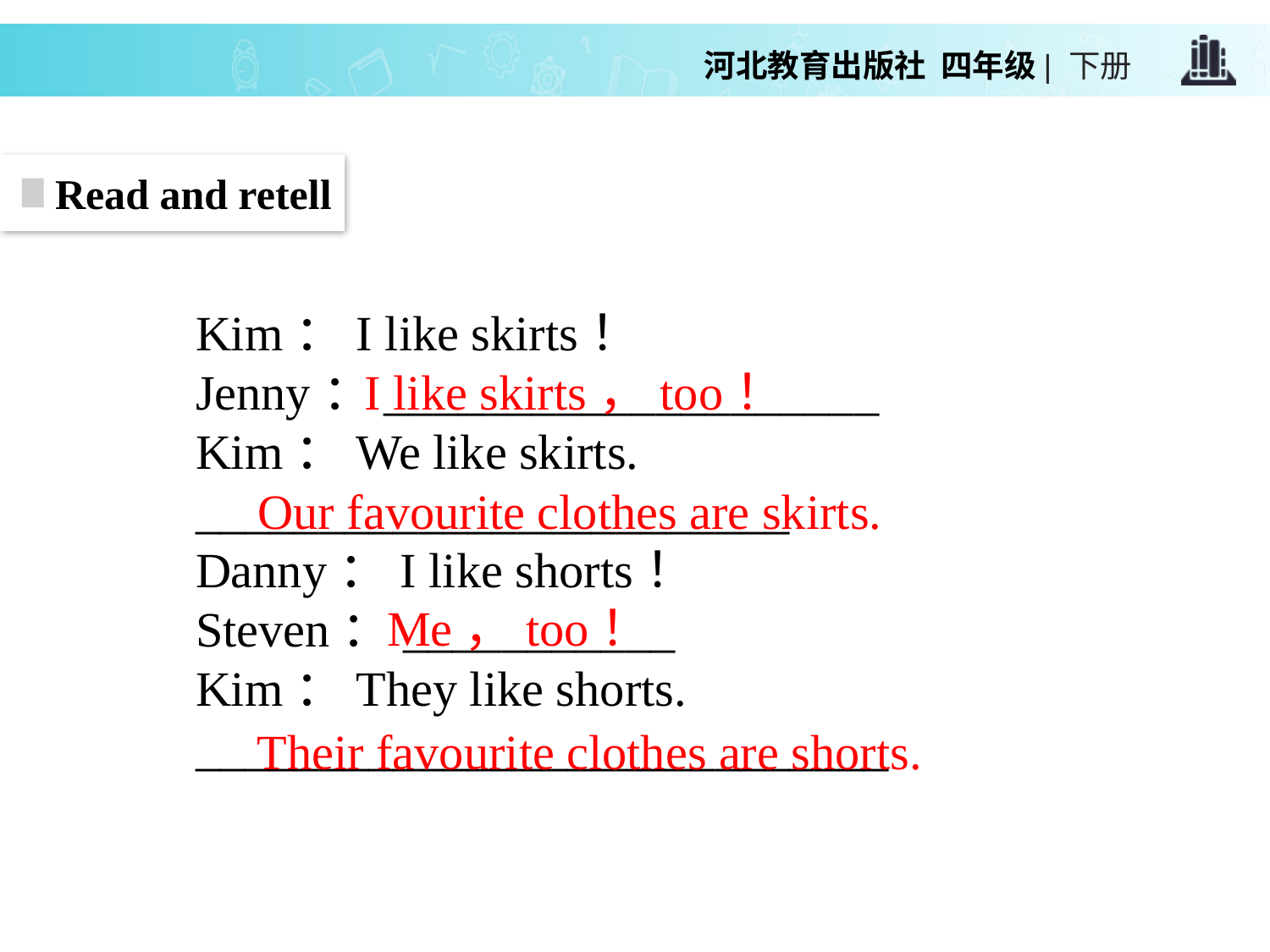

Read and retell

Kim：I like skirts！
Jenny：____________________
Kim：We like skirts.
________________________
Danny：I like shorts！
Steven：___________
Kim：They like shorts.
____________________________
I like skirts，too！
Our favourite clothes are skirts.
Me，too！
Their favourite clothes are shorts.